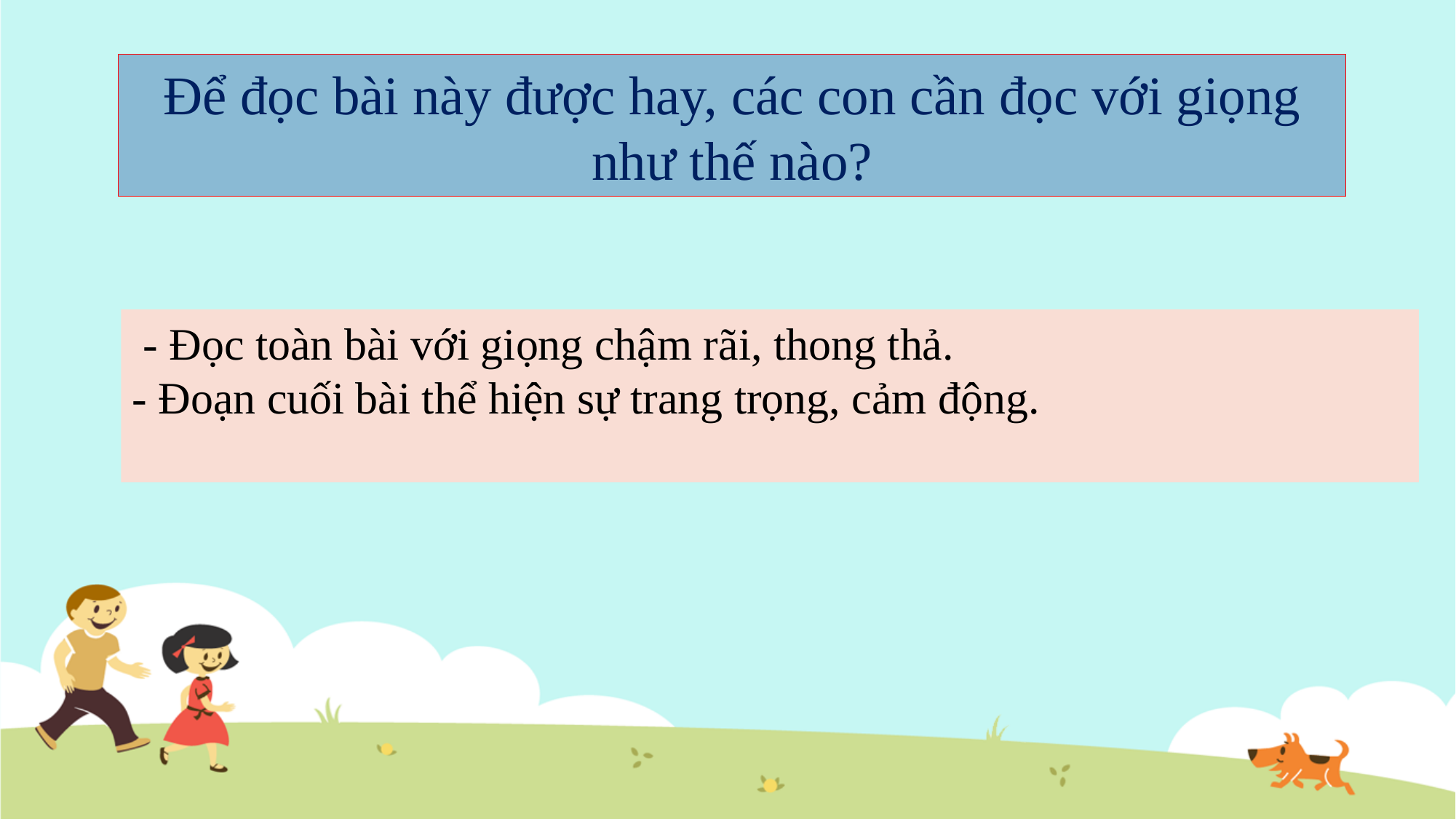

Để đọc bài này được hay, các con cần đọc với giọng như thế nào?
 - Đọc toàn bài với giọng chậm rãi, thong thả.
- Đoạn cuối bài thể hiện sự trang trọng, cảm động.